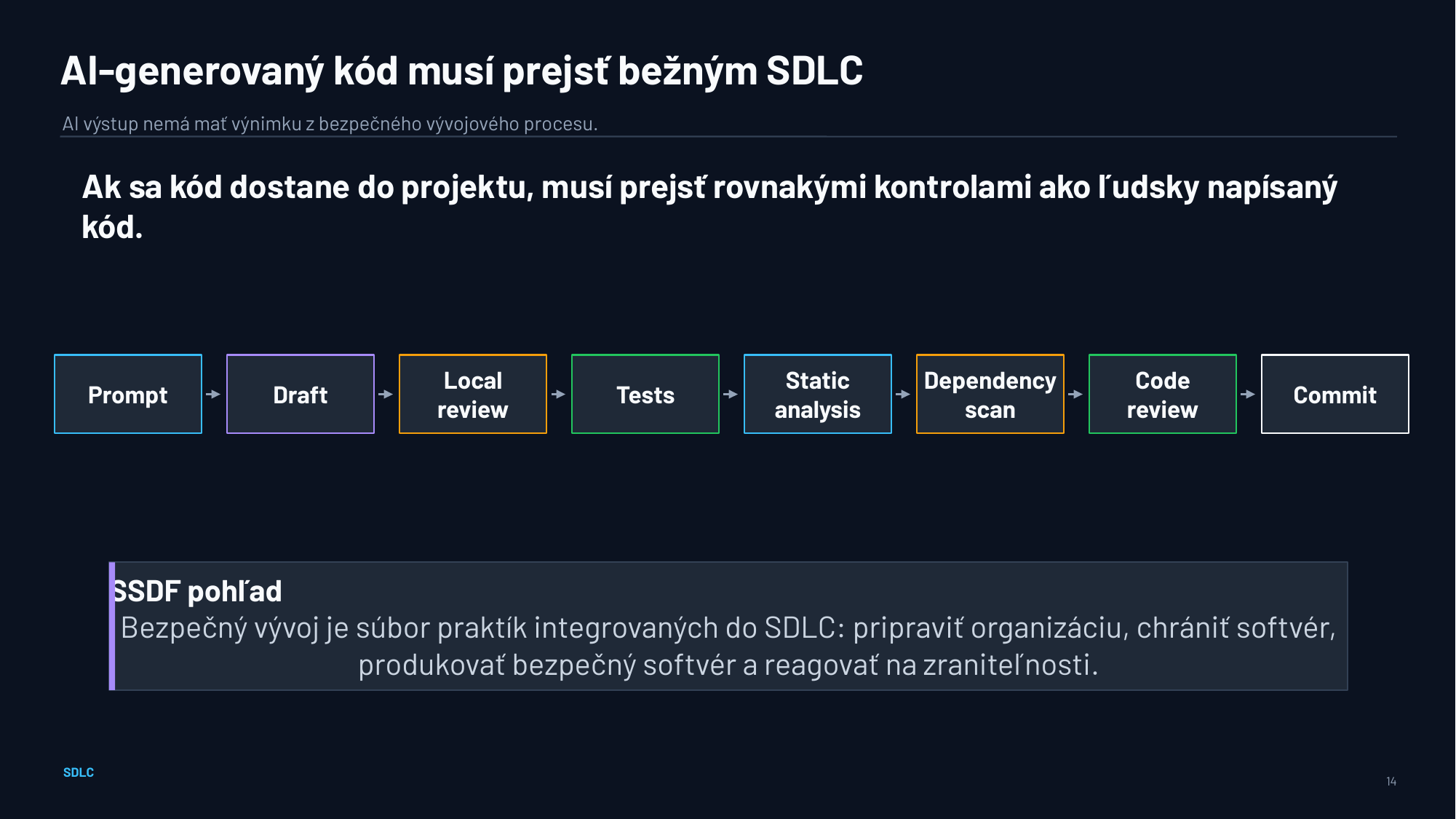

AI-generovaný kód musí prejsť bežným SDLC
AI výstup nemá mať výnimku z bezpečného vývojového procesu.

Ak sa kód dostane do projektu, musí prejsť rovnakými kontrolami ako ľudsky napísaný kód.
Prompt
Draft
Local
review
Tests
Static
analysis
Dependency
scan
Code
review
Commit

SSDF pohľad
Bezpečný vývoj je súbor praktík integrovaných do SDLC: pripraviť organizáciu, chrániť softvér, produkovať bezpečný softvér a reagovať na zraniteľnosti.

SDLC
14